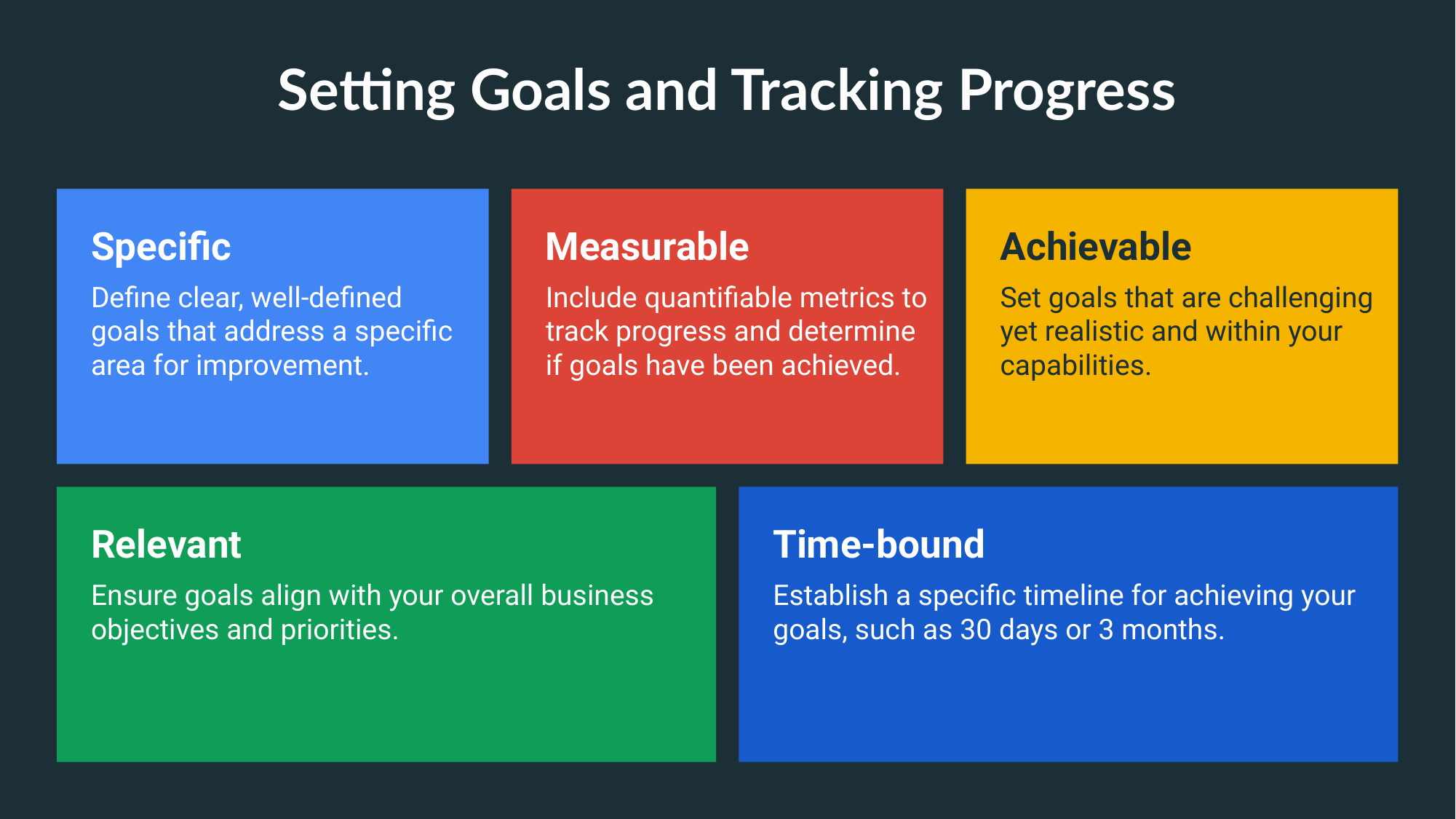

Setting Goals and Tracking Progress

Specific
Measurable
Achievable
Define clear, well-defined goals that address a specific area for improvement.
Include quantifiable metrics to track progress and determine if goals have been achieved.
Set goals that are challenging yet realistic and within your capabilities.

Relevant
Time-bound
Ensure goals align with your overall business objectives and priorities.
Establish a specific timeline for achieving your goals, such as 30 days or 3 months.